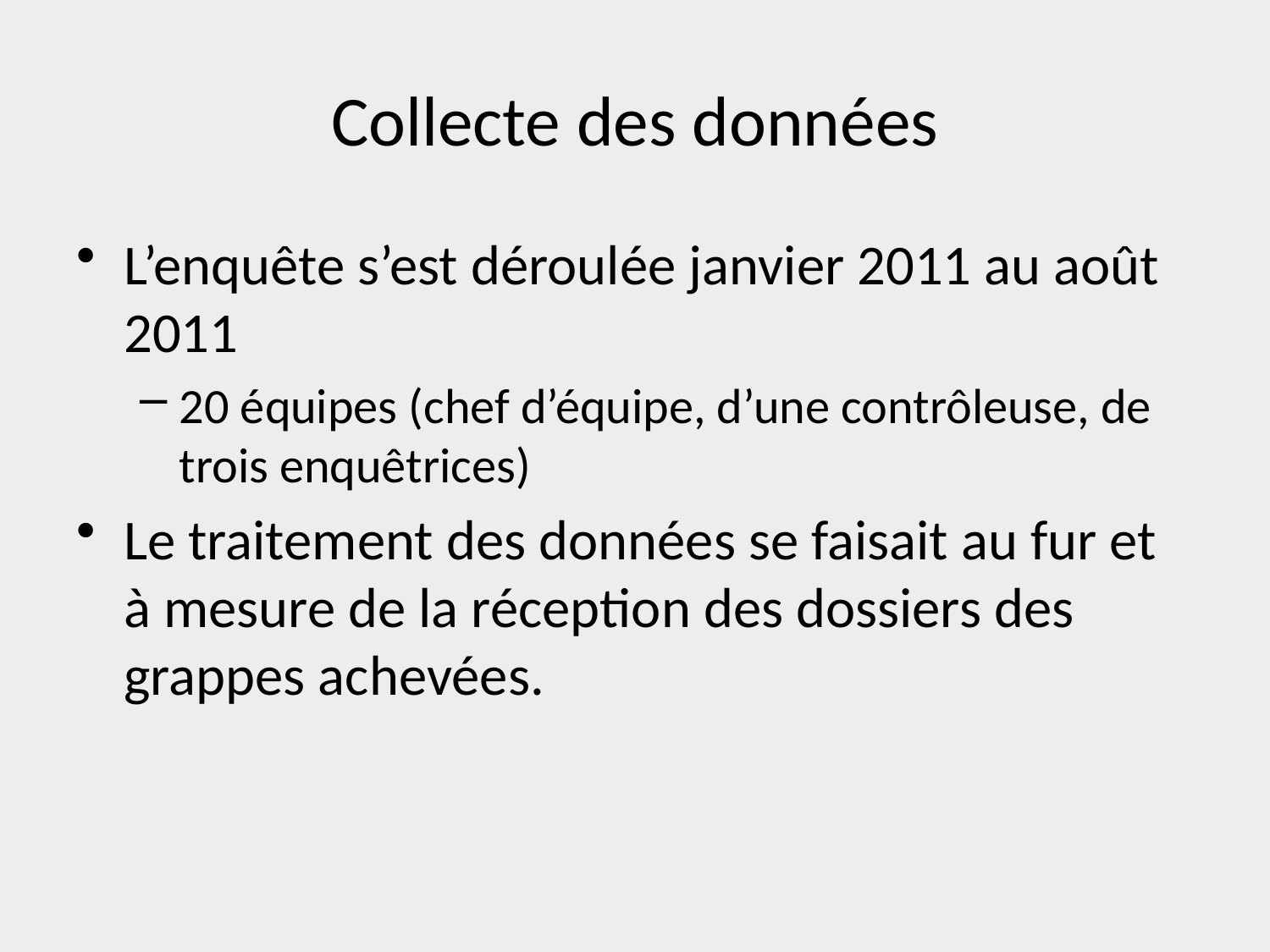

# Collecte des données
L’enquête s’est déroulée janvier 2011 au août 2011
20 équipes (chef d’équipe, d’une contrôleuse, de trois enquêtrices)
Le traitement des données se faisait au fur et à mesure de la réception des dossiers des grappes achevées.